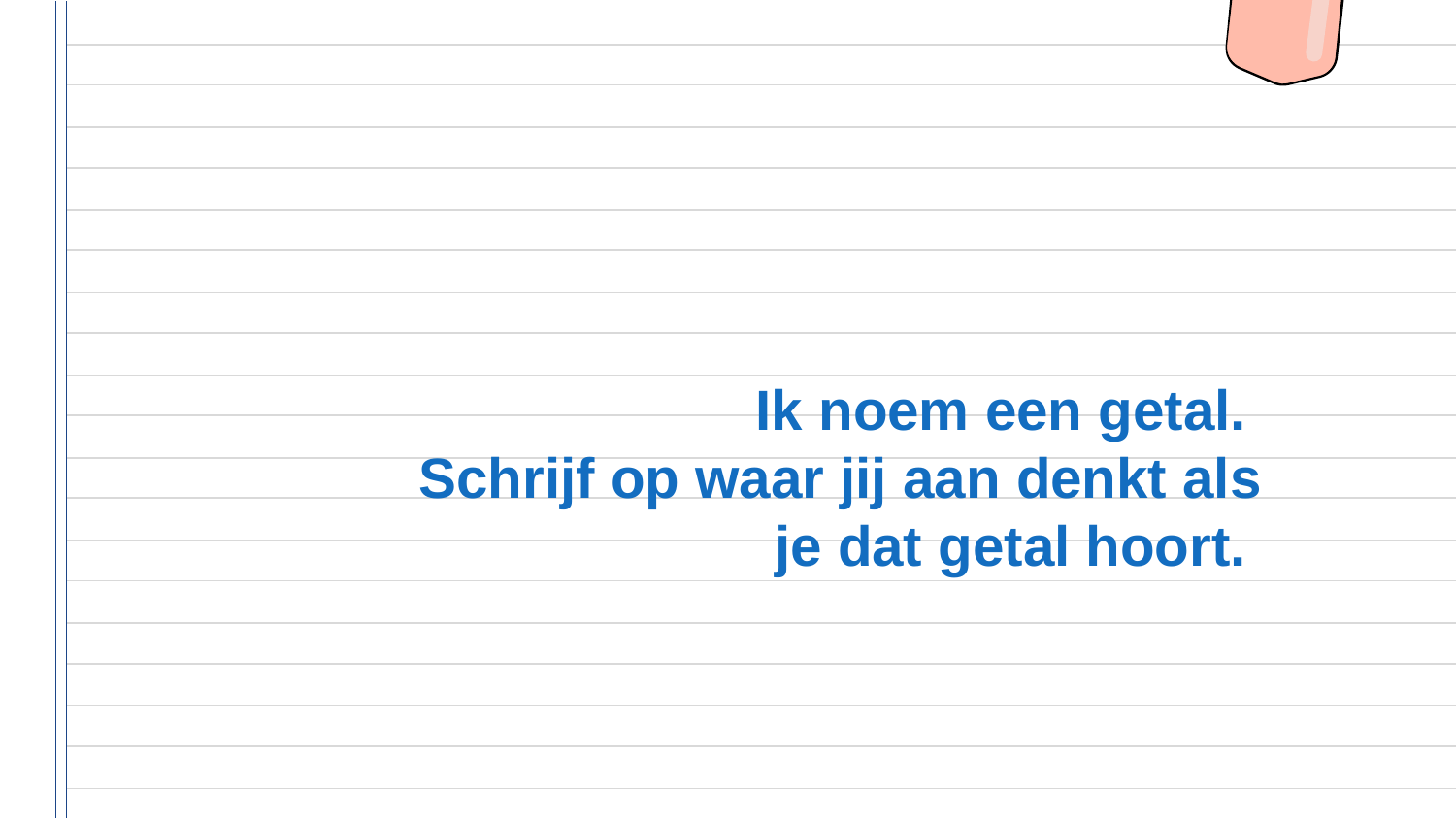

Ik noem een getal.
Schrijf op waar jij aan denkt als je dat getal hoort.